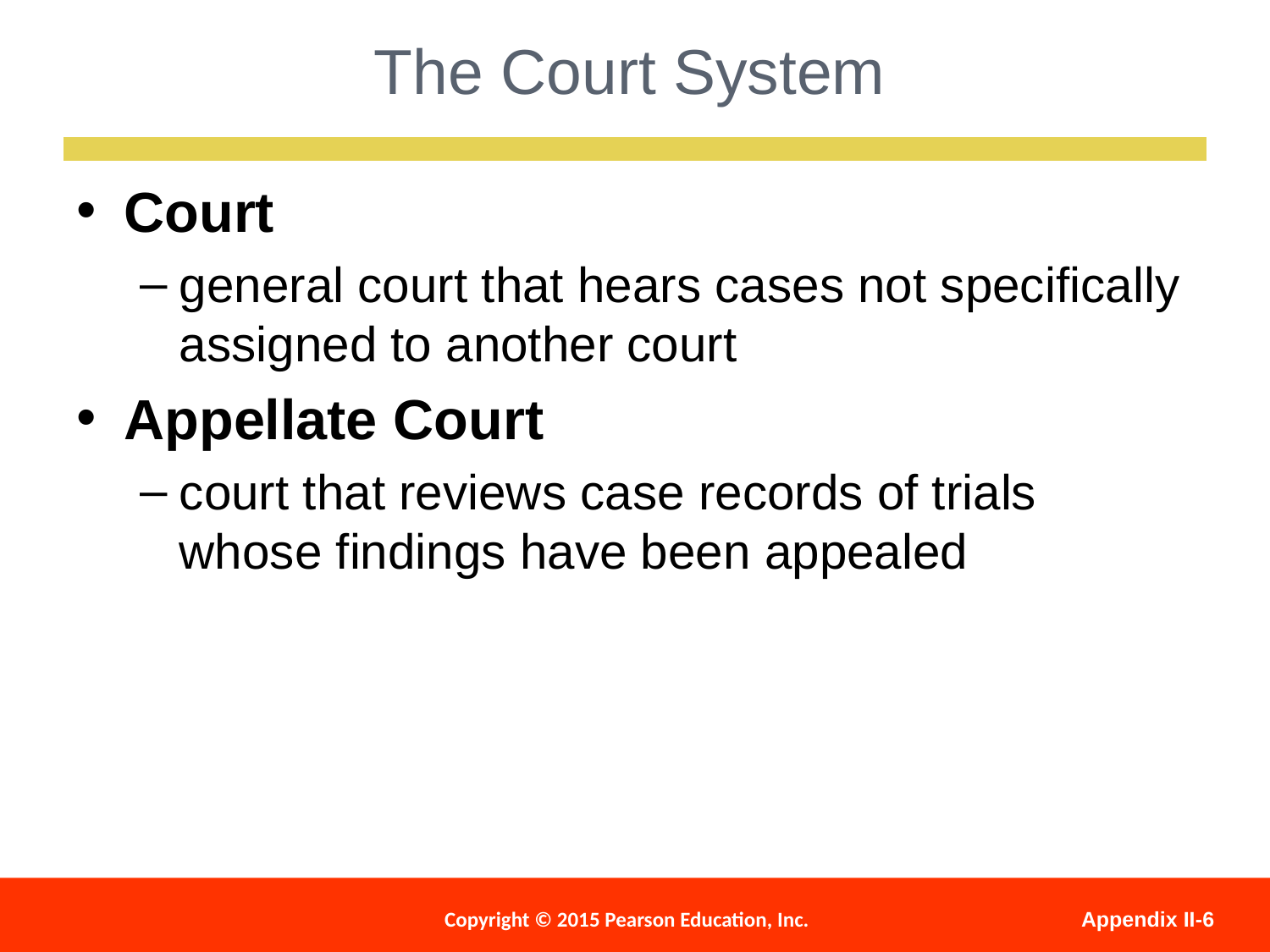

The Court System
Court
general court that hears cases not specifically assigned to another court
Appellate Court
court that reviews case records of trials whose findings have been appealed